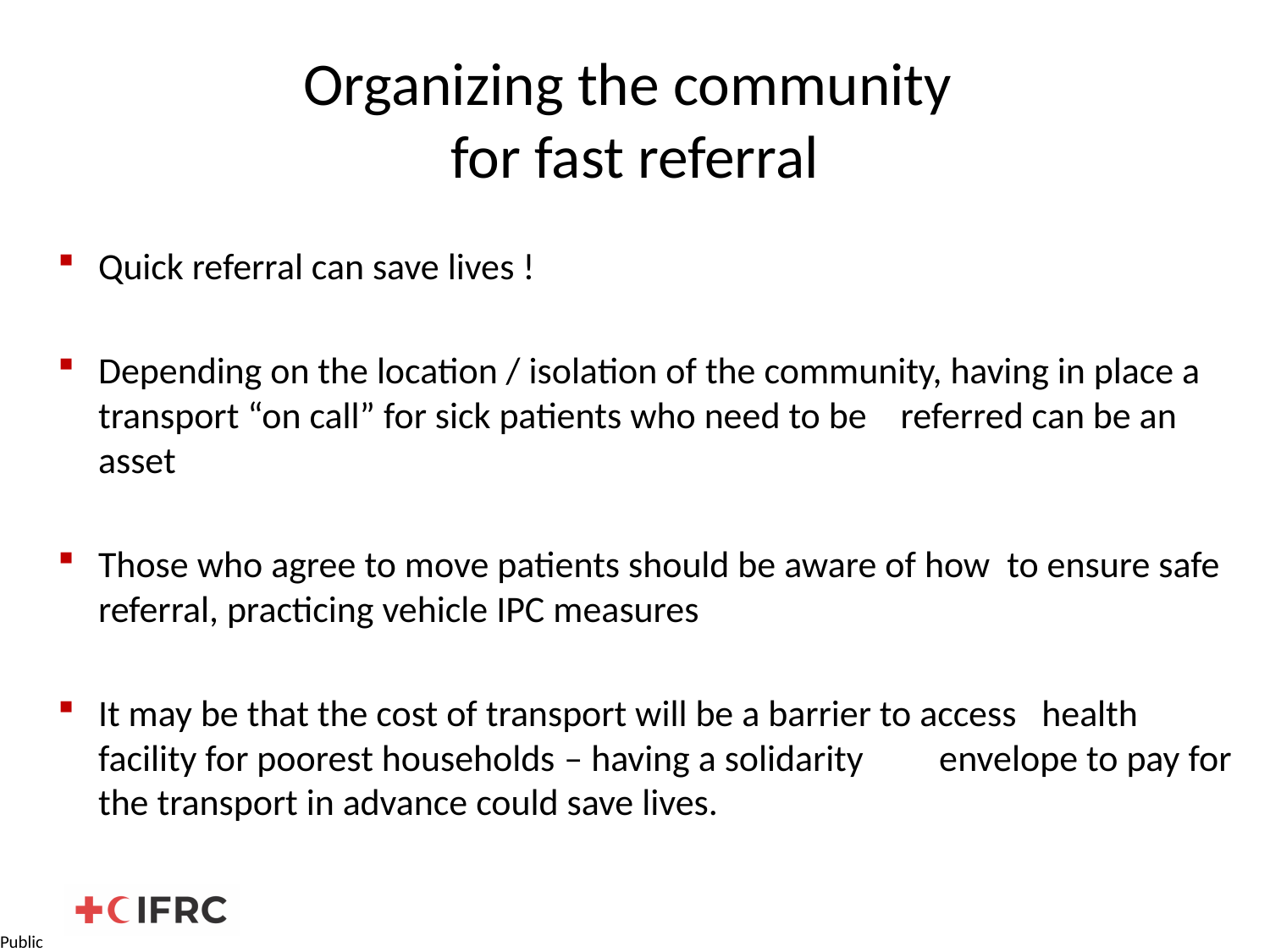

# Organizing the community for fast referral
Quick referral can save lives !

Depending on the location / isolation of the community, having in place a transport “on call” for sick patients who need to be    referred can be an asset

Those who agree to move patients should be aware of how  to ensure safe referral, practicing vehicle IPC measures

It may be that the cost of transport will be a barrier to access   health facility for poorest households – having a solidarity         envelope to pay for the transport in advance could save lives.